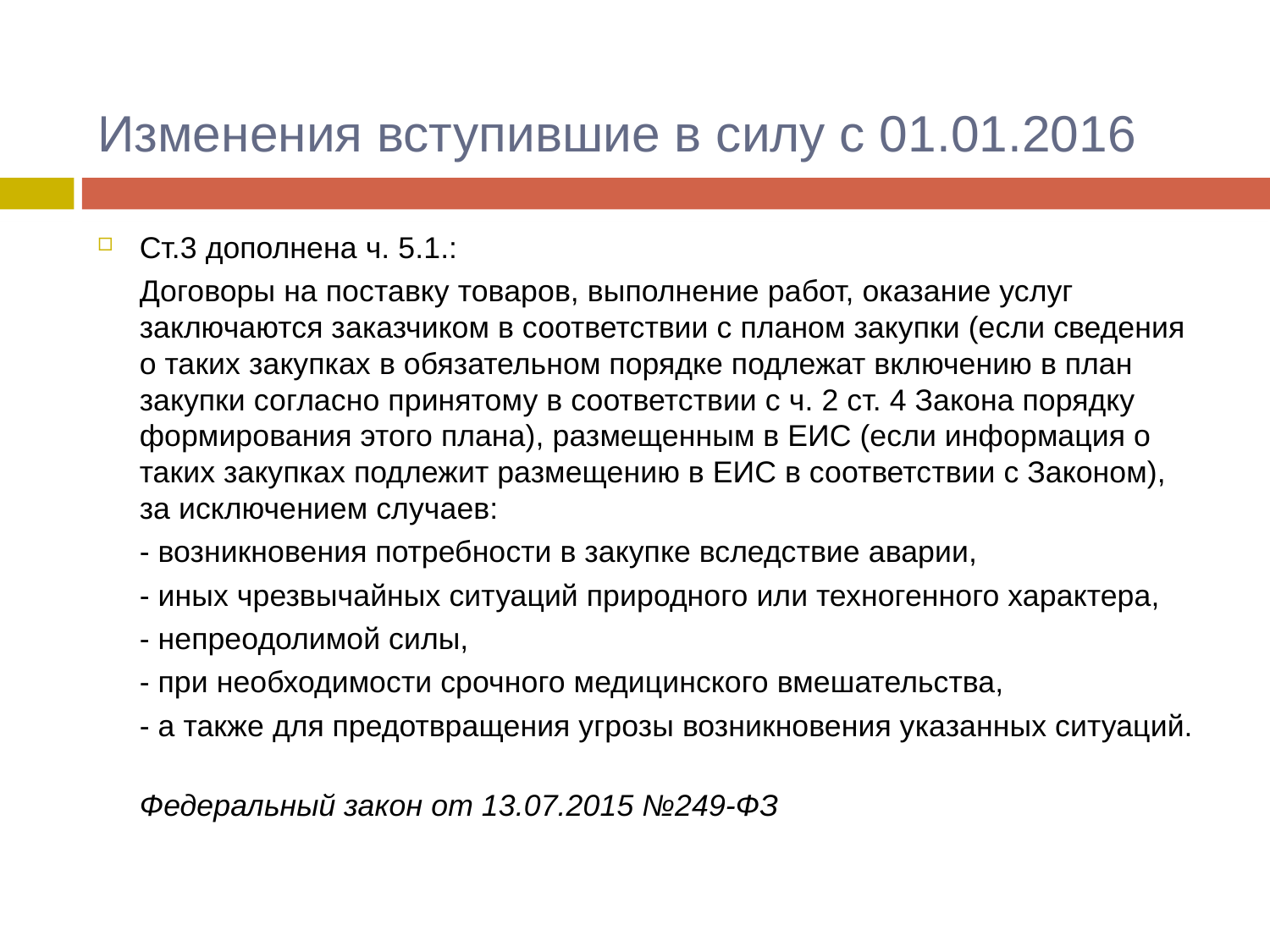

# Изменения вступившие в силу с 01.01.2016
Ст.3 дополнена ч. 5.1.:
	Договоры на поставку товаров, выполнение работ, оказание услуг заключаются заказчиком в соответствии с планом закупки (если сведения о таких закупках в обязательном порядке подлежат включению в план закупки согласно принятому в соответствии с ч. 2 ст. 4 Закона порядку формирования этого плана), размещенным в ЕИС (если информация о таких закупках подлежит размещению в ЕИС в соответствии с Законом), за исключением случаев:
	- возникновения потребности в закупке вследствие аварии,
	- иных чрезвычайных ситуаций природного или техногенного характера,
	- непреодолимой силы,
	- при необходимости срочного медицинского вмешательства,
	- а также для предотвращения угрозы возникновения указанных ситуаций.
Федеральный закон от 13.07.2015 №249-ФЗ